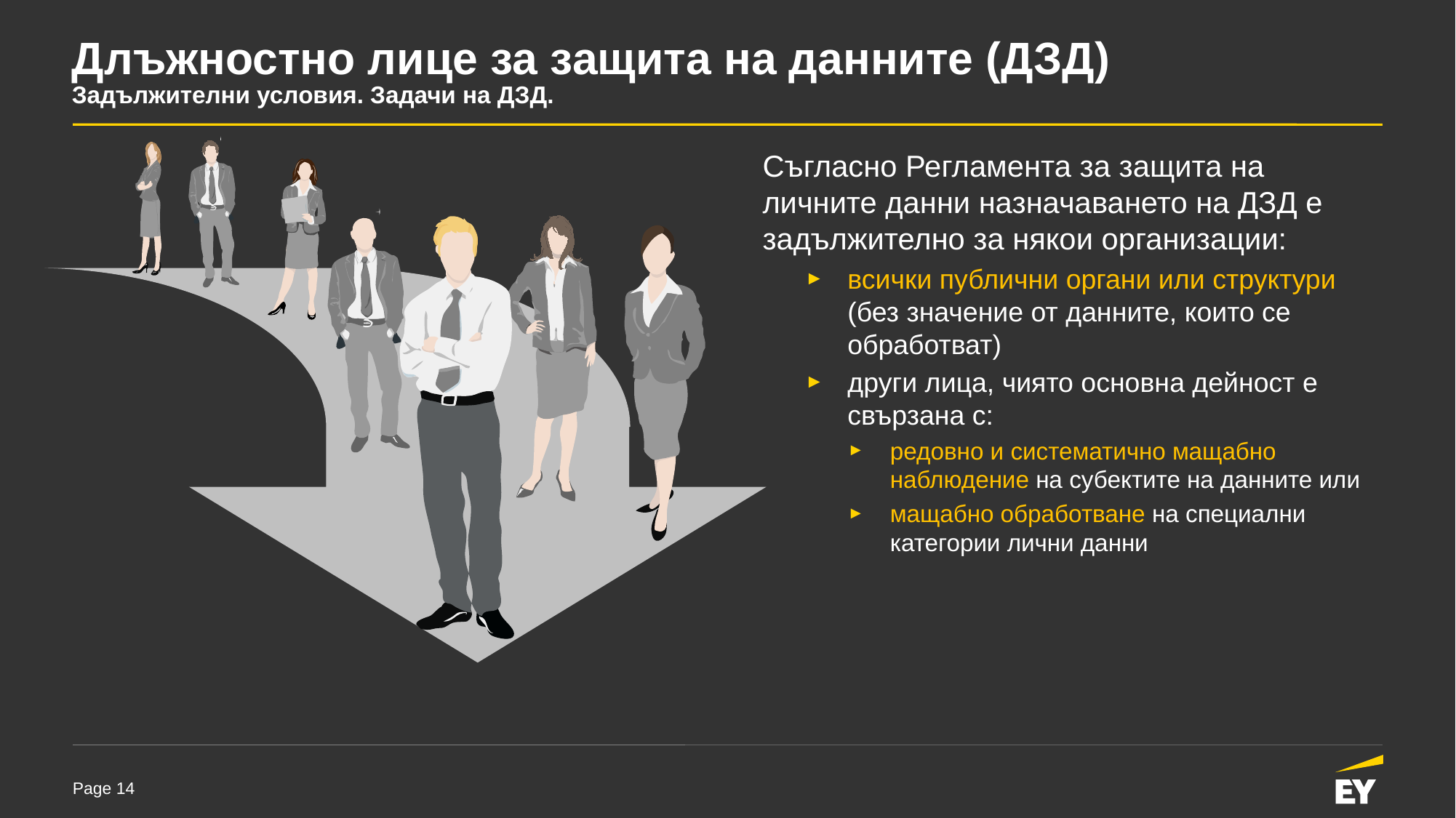

# Длъжностно лице за защита на данните (ДЗД) Задължителни условия. Задачи на ДЗД.

Съгласно Регламента за защита на личните данни назначаването на ДЗД е задължително за някои организации:
всички публични органи или структури (без значение от данните, които се обработват)
други лица, чиято основна дейност е свързана с:
редовно и систематично мащабно наблюдение на субектите на данните или
мащабно обработване на специални категории лични данни